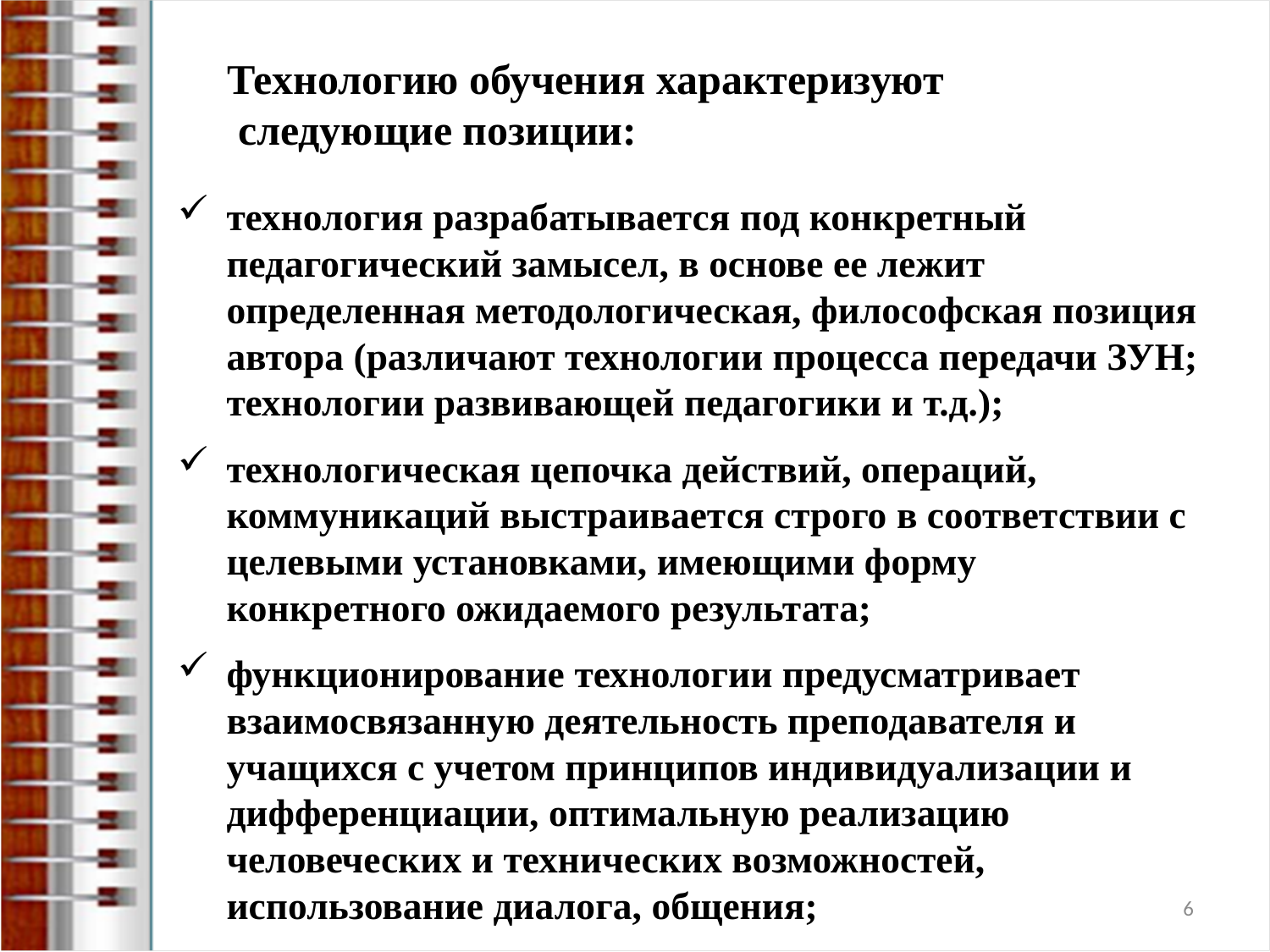

Технологию обучения характеризуют
 следующие позиции:
технология разрабатывается под конкретный педагогический замысел, в основе ее лежит определенная методологическая, философская позиция автора (различают технологии процесса передачи ЗУН; технологии развивающей педагогики и т.д.);
технологическая цепочка действий, операций, коммуникаций выстраивается строго в соответствии с целевыми установками, имеющими форму конкретного ожидаемого результата;
функционирование технологии предусматривает взаимосвязанную деятельность преподавателя и учащихся с учетом принципов индивидуализации и дифференциации, оптимальную реализацию человеческих и технических возможностей, использование диалога, общения;

6